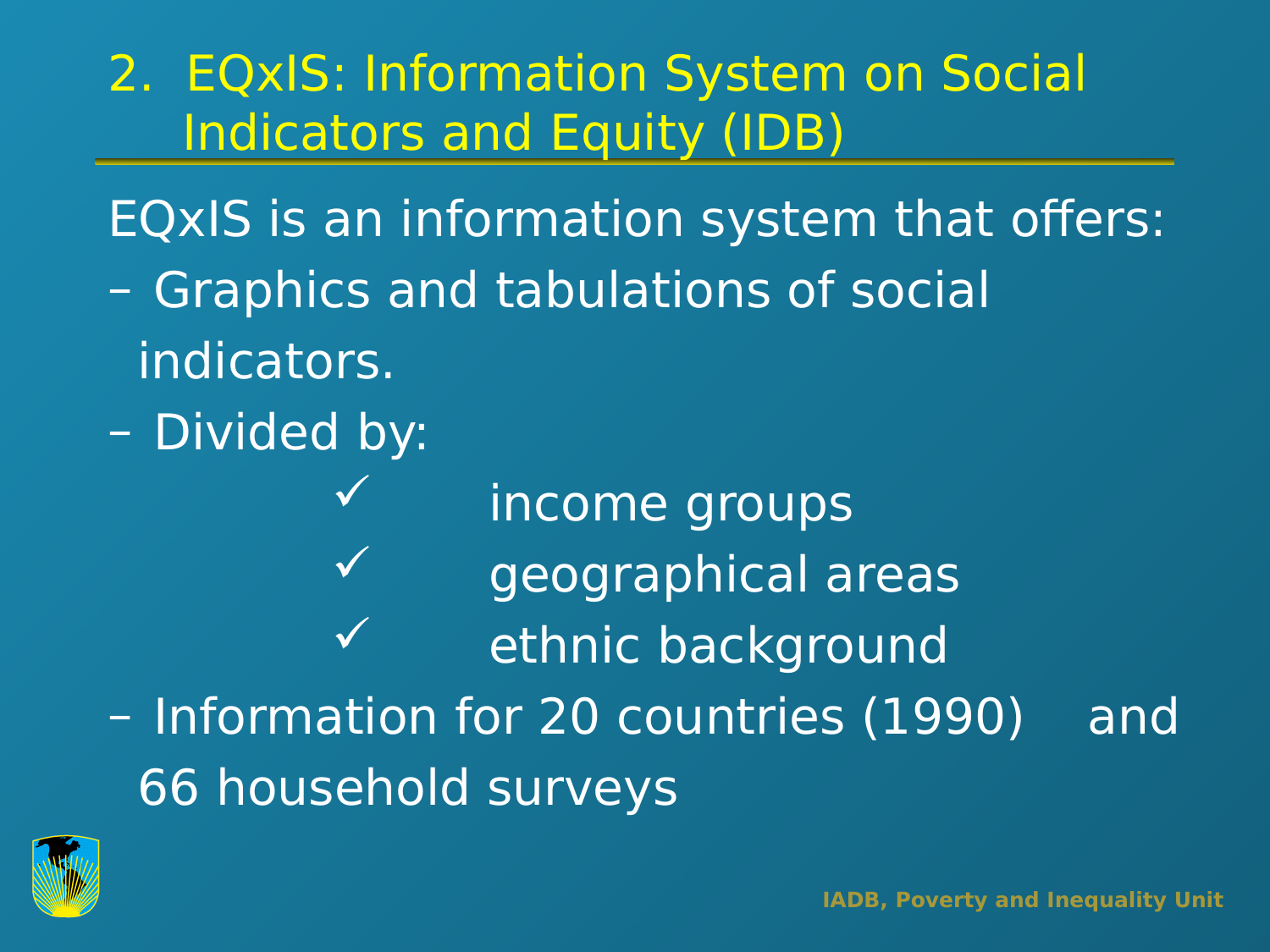

# 2.  EQxIS: Information System on Social Indicators and Equity (IDB)
EQxIS is an information system that offers:
 Graphics and tabulations of social indicators.
 Divided by:
 	income groups
 	geographical areas
 	ethnic background
 Information for 20 countries (1990)    and 66 household surveys